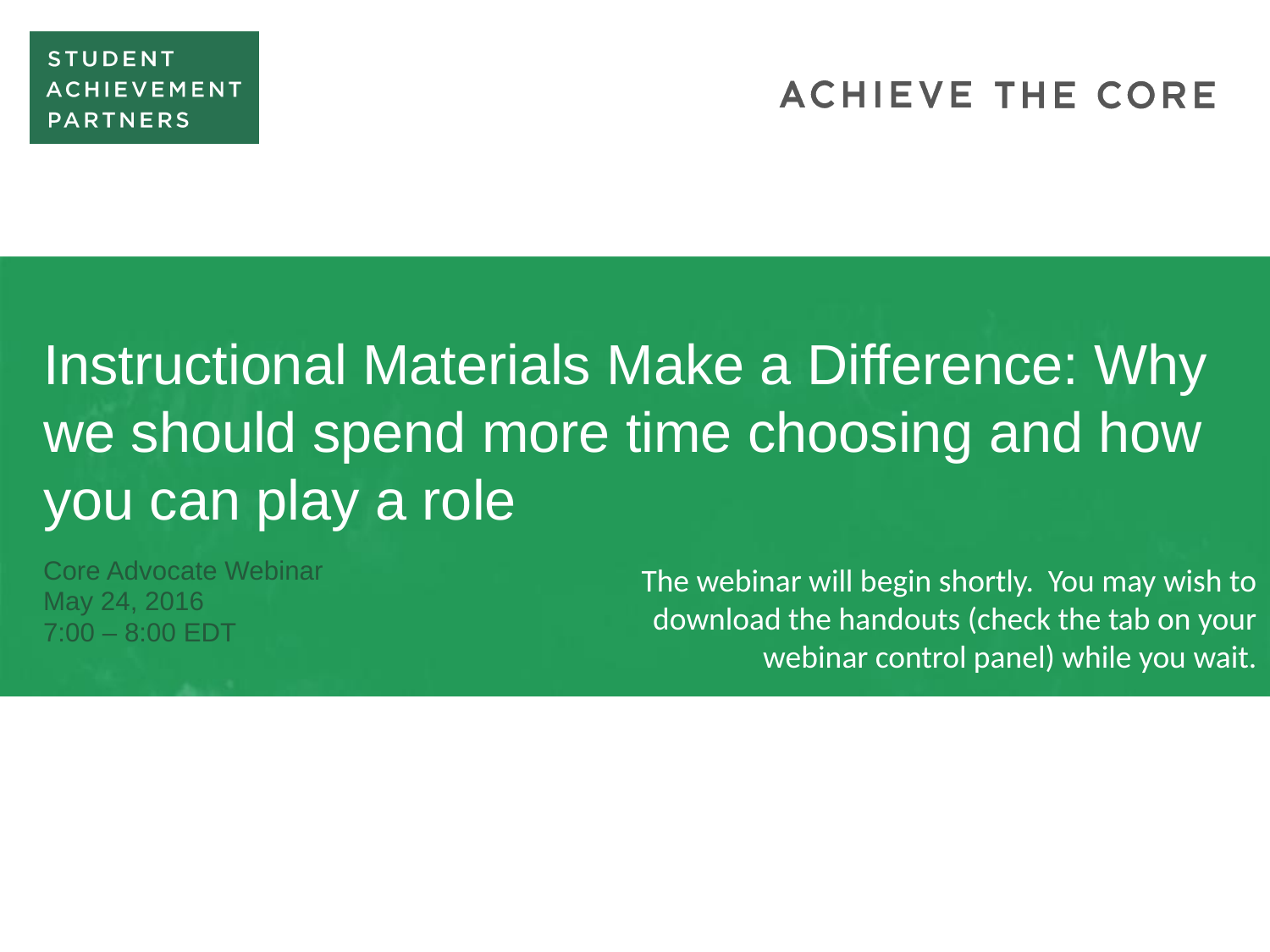

# Instructional Materials Make a Difference: Why we should spend more time choosing and how you can play a role
The webinar will begin shortly.  You may wish to download the handouts (check the tab on your webinar control panel) while you wait.
Core Advocate Webinar
May 24, 2016
7:00 – 8:00 EDT